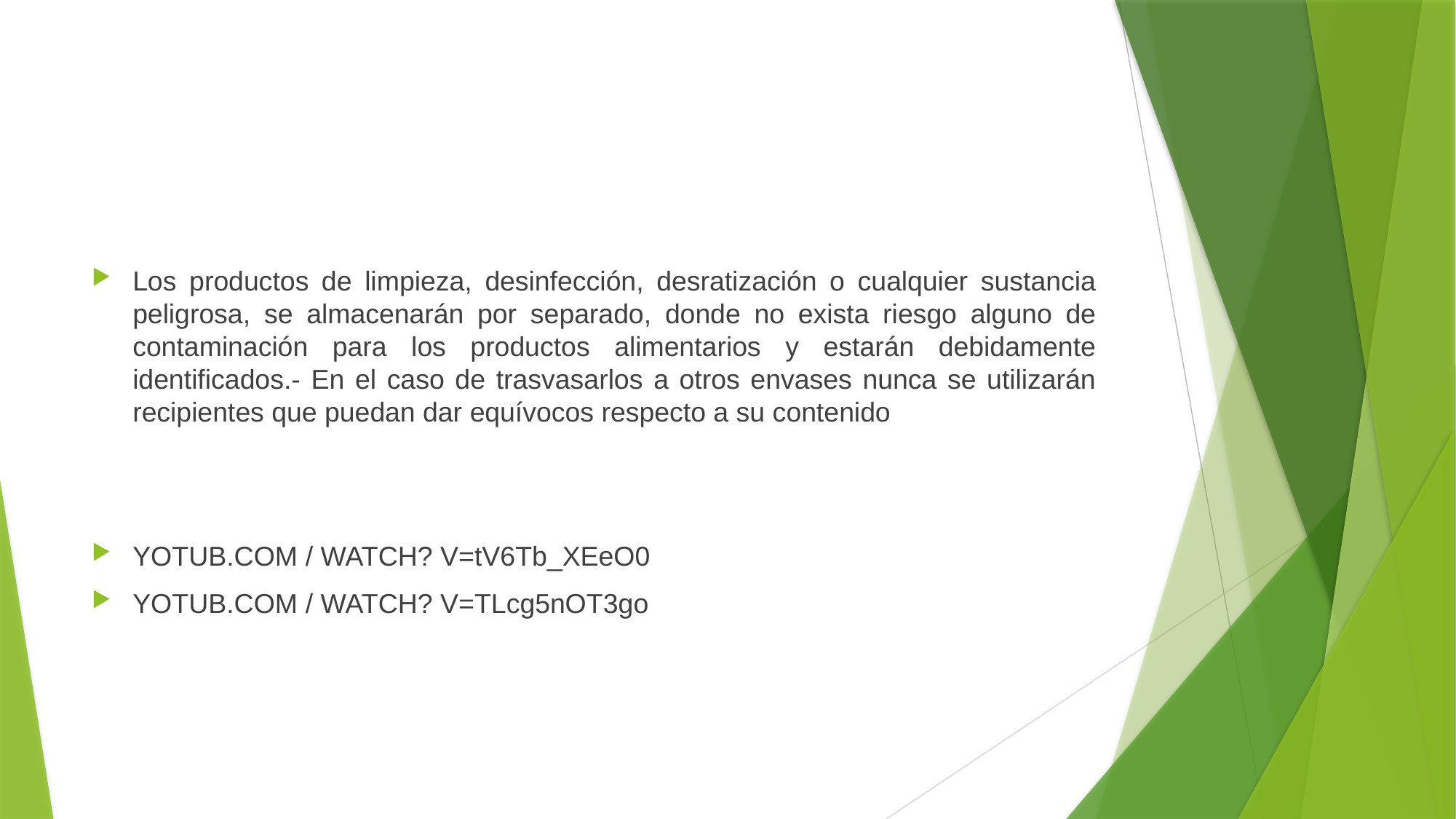

#
Los productos de limpieza, desinfección, desratización o cualquier sustancia peligrosa, se almacenarán por separado, donde no exista riesgo alguno de contaminación para los productos alimentarios y estarán debidamente identificados.- En el caso de trasvasarlos a otros envases nunca se utilizarán recipientes que puedan dar equívocos respecto a su contenido

YOTUB.COM / WATCH? V=tV6Tb_XEeO0
YOTUB.COM / WATCH? V=TLcg5nOT3go